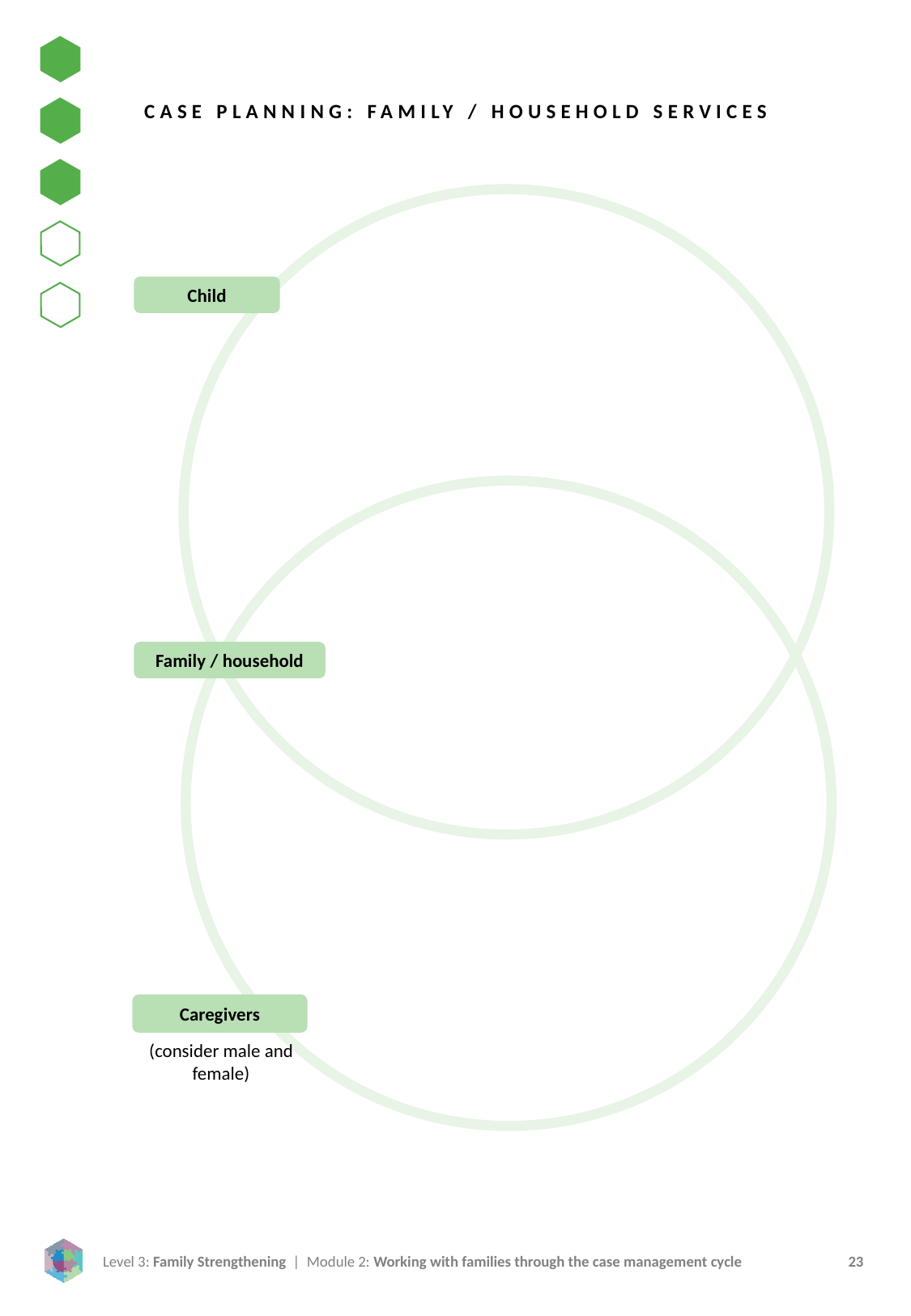

CASE PLANNING: FAMILY / HOUSEHOLD SERVICES

Child

Family / household
Caregivers
(consider male and female)